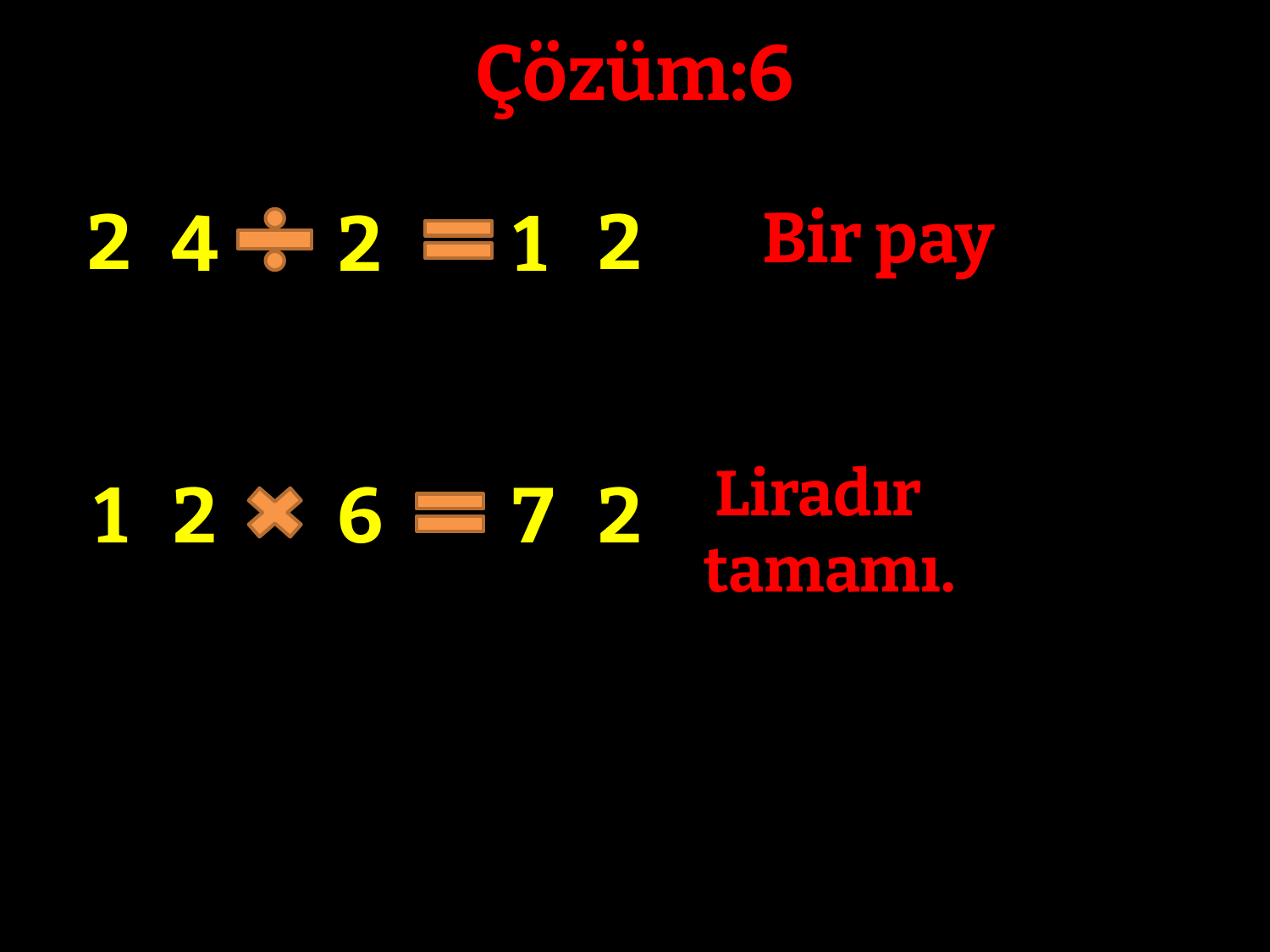

Çözüm:6
2
Bir pay
2
2
4
1

#
Liradır   tamamı.
2
7
6
2
1